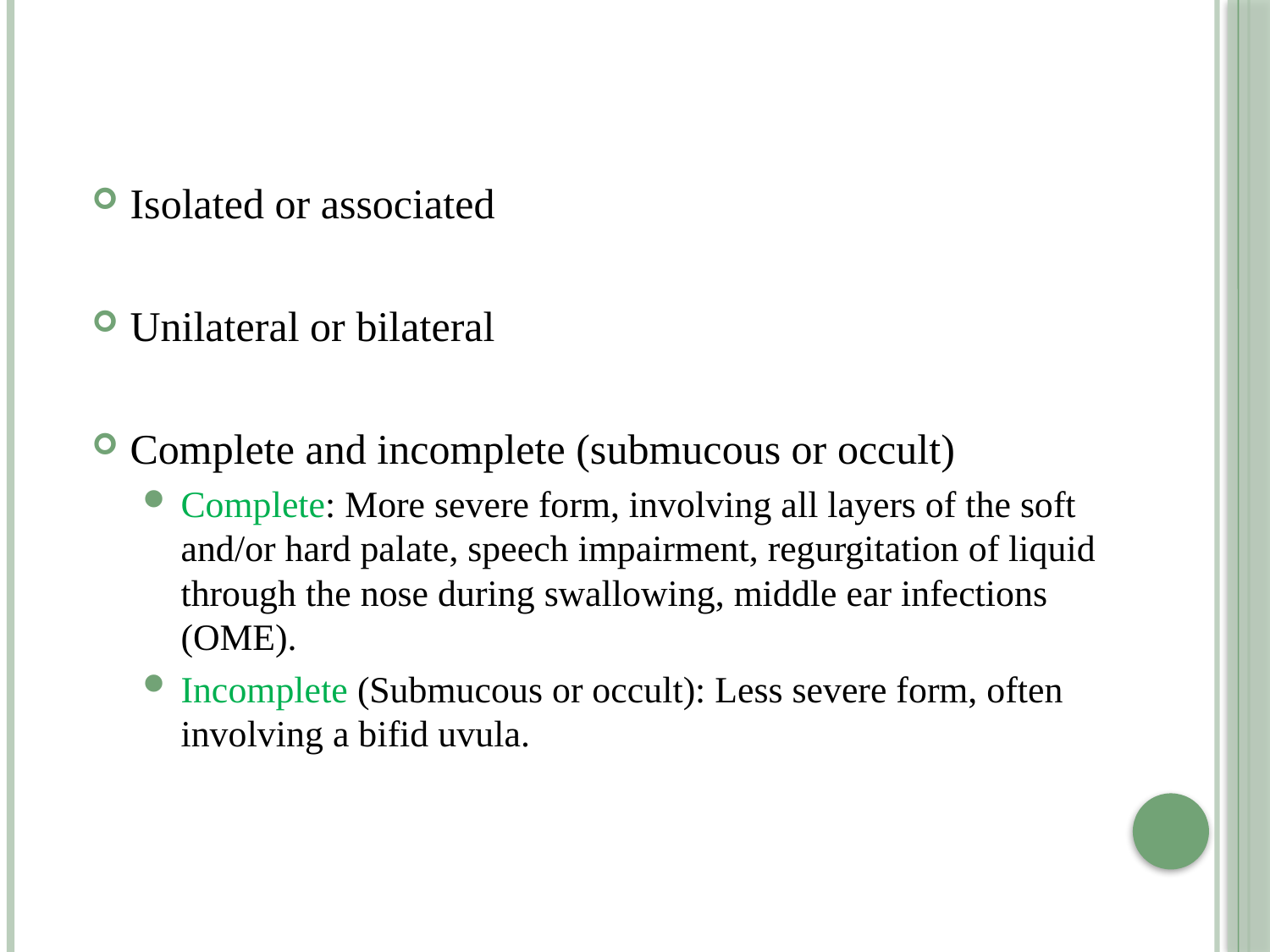

Isolated or associated

Unilateral or bilateral

Complete and incomplete (submucous or occult)
Complete: More severe form, involving all layers of the soft and/or hard palate, speech impairment, regurgitation of liquid through the nose during swallowing, middle ear infections (OME).
Incomplete (Submucous or occult): Less severe form, often involving a bifid uvula.